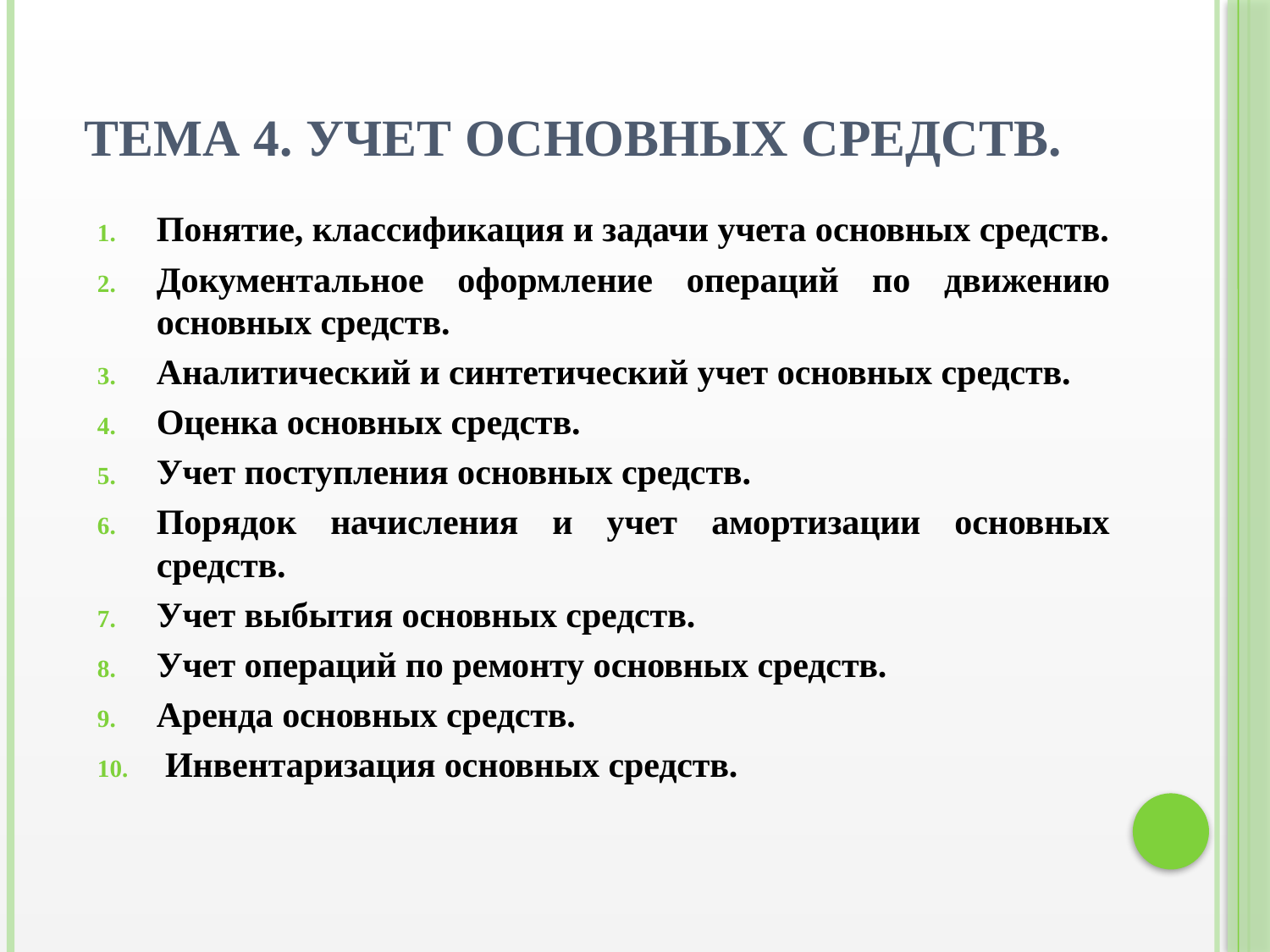

# Тема 4. УЧЕТ ОСНОВНЫХ СРЕДСТВ.

Понятие, классификация и задачи учета основных средств.
Документальное оформление операций по движению основных средств.
Аналитический и синтетический учет основных средств.
Оценка основных средств.
Учет поступления основных средств.
Порядок начисления и учет амортизации основных средств.
Учет выбытия основных средств.
Учет операций по ремонту основных средств.
Аренда основных средств.
 Инвентаризация основных средств.